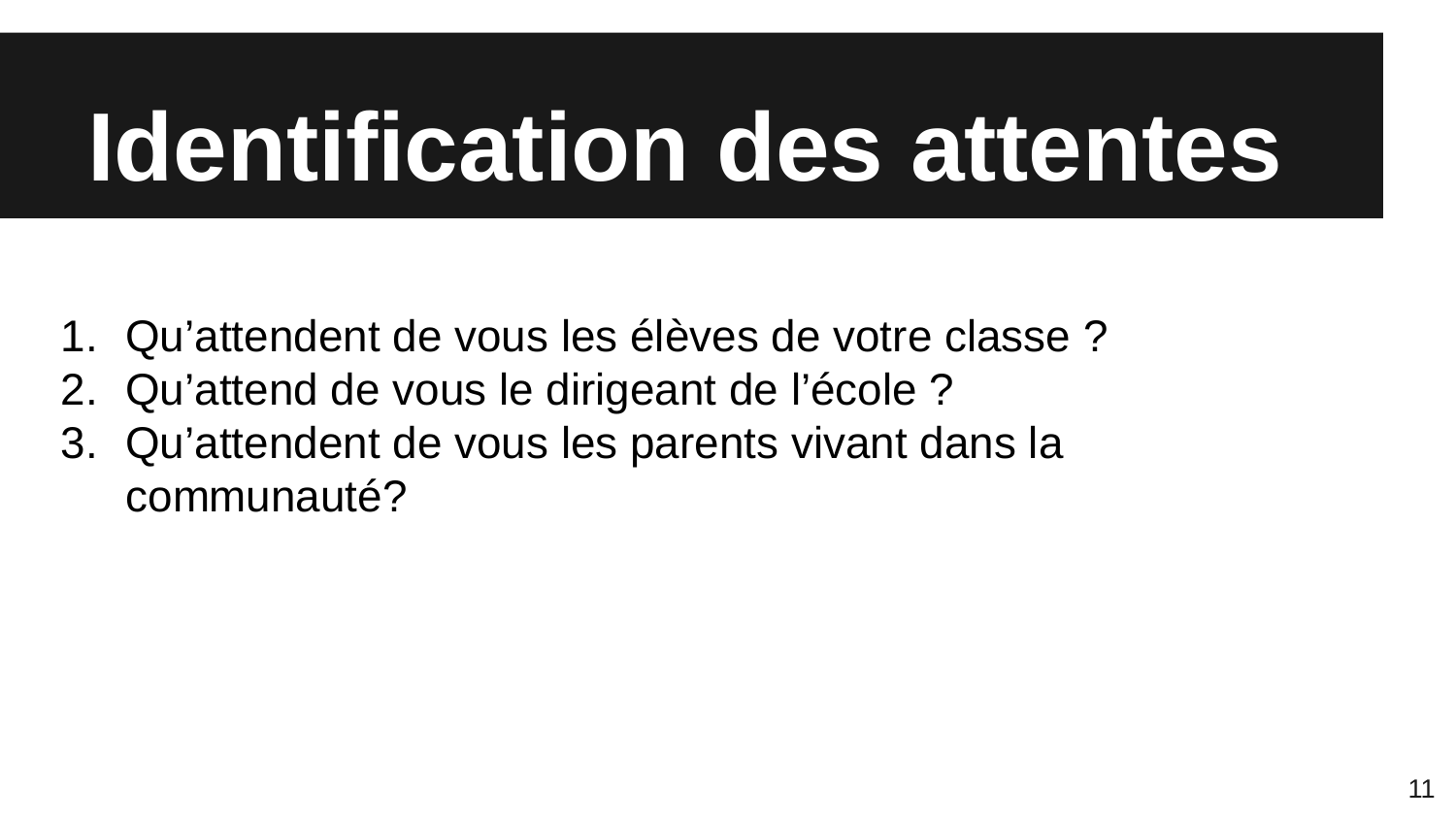

# Identification des attentes
Qu’attendent de vous les élèves de votre classe ?
Qu’attend de vous le dirigeant de l’école ?
Qu’attendent de vous les parents vivant dans la communauté?
11